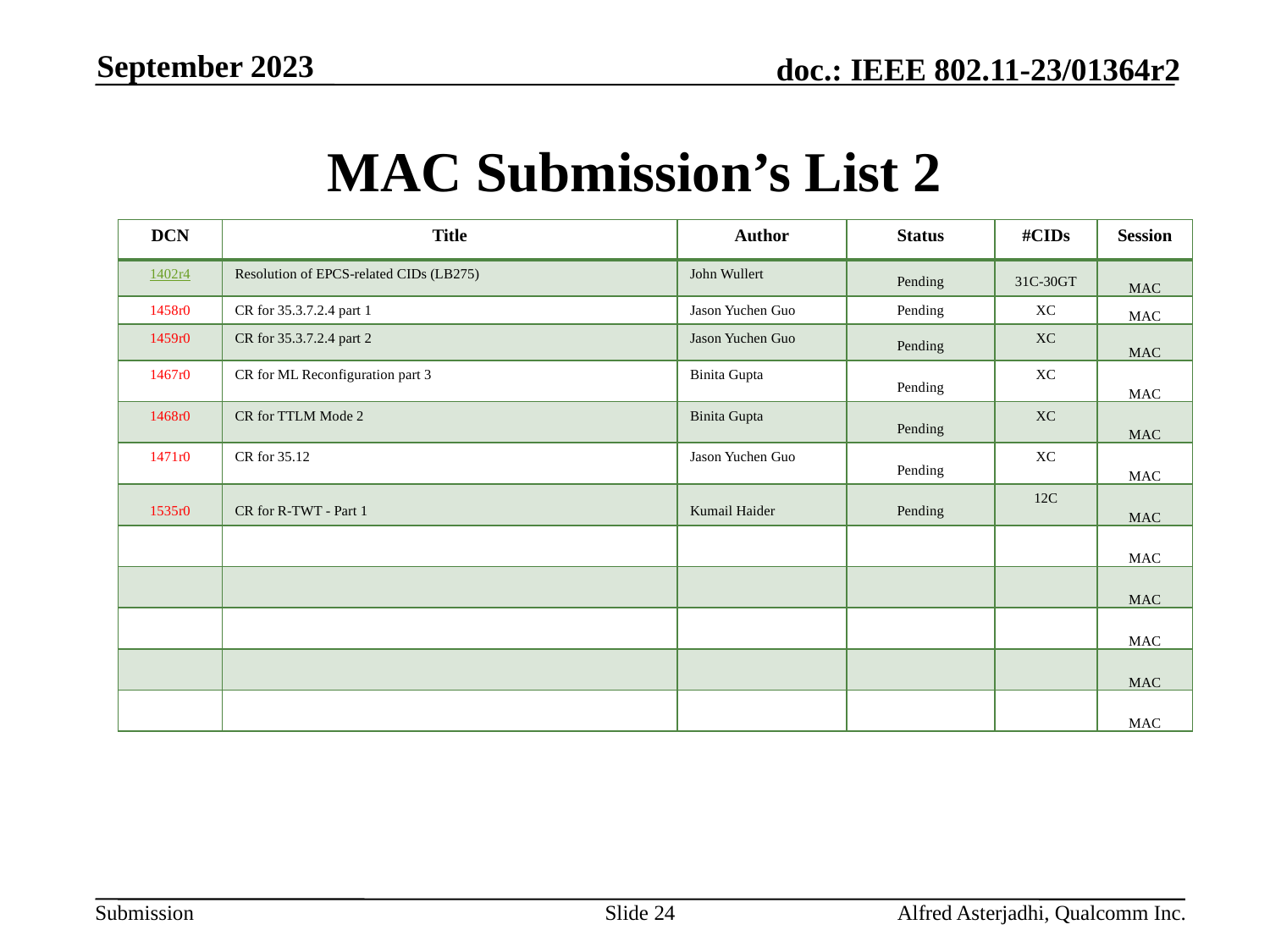

September 2023
# MAC Submission’s List 2
| DCN | Title | Author | Status | #CIDs | Session |
| --- | --- | --- | --- | --- | --- |
| 1402r4 | Resolution of EPCS-related CIDs (LB275) | John Wullert | Pending | 31C-30GT | MAC |
| 1458r0 | CR for 35.3.7.2.4 part 1 | Jason Yuchen Guo | Pending | XC | MAC |
| 1459r0 | CR for 35.3.7.2.4 part 2 | Jason Yuchen Guo | Pending | XC | MAC |
| 1467r0 | CR for ML Reconfiguration part 3 | Binita Gupta | Pending | XC | MAC |
| 1468r0 | CR for TTLM Mode 2 | Binita Gupta | Pending | XC | MAC |
| 1471r0 | CR for 35.12 | Jason Yuchen Guo | Pending | XC | MAC |
| 1535r0 | CR for R-TWT - Part 1 | Kumail Haider | Pending | 12C | MAC |
|  |  |  |  |  | MAC |
|  |  |  |  |  | MAC |
|  |  |  |  |  | MAC |
|  |  |  |  |  | MAC |
|  |  |  |  |  | MAC |
Slide 24
Alfred Asterjadhi, Qualcomm Inc.